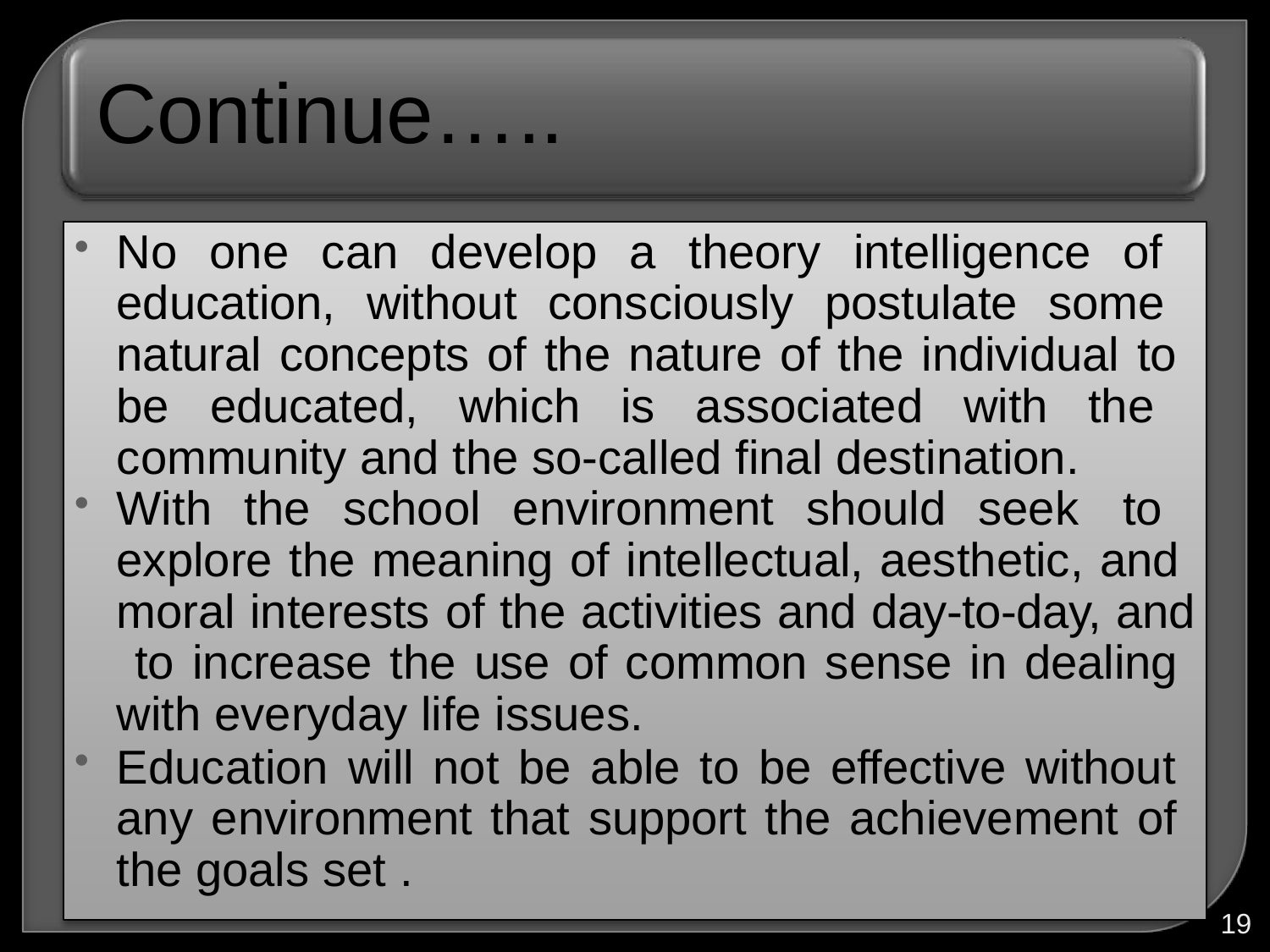

# Continue…..

No one can develop a theory intelligence of  education, without consciously postulate some  natural concepts of the nature of the individual to  be educated, which is associated with the  community and the so-called final destination.
With the school environment should seek to  explore the meaning of intellectual, aesthetic, and  moral interests of the activities and day-to-day, and  to increase the use of common sense in dealing  with everyday life issues.
Education will not be able to be effective without  any environment that support the achievement of  the goals set .

19